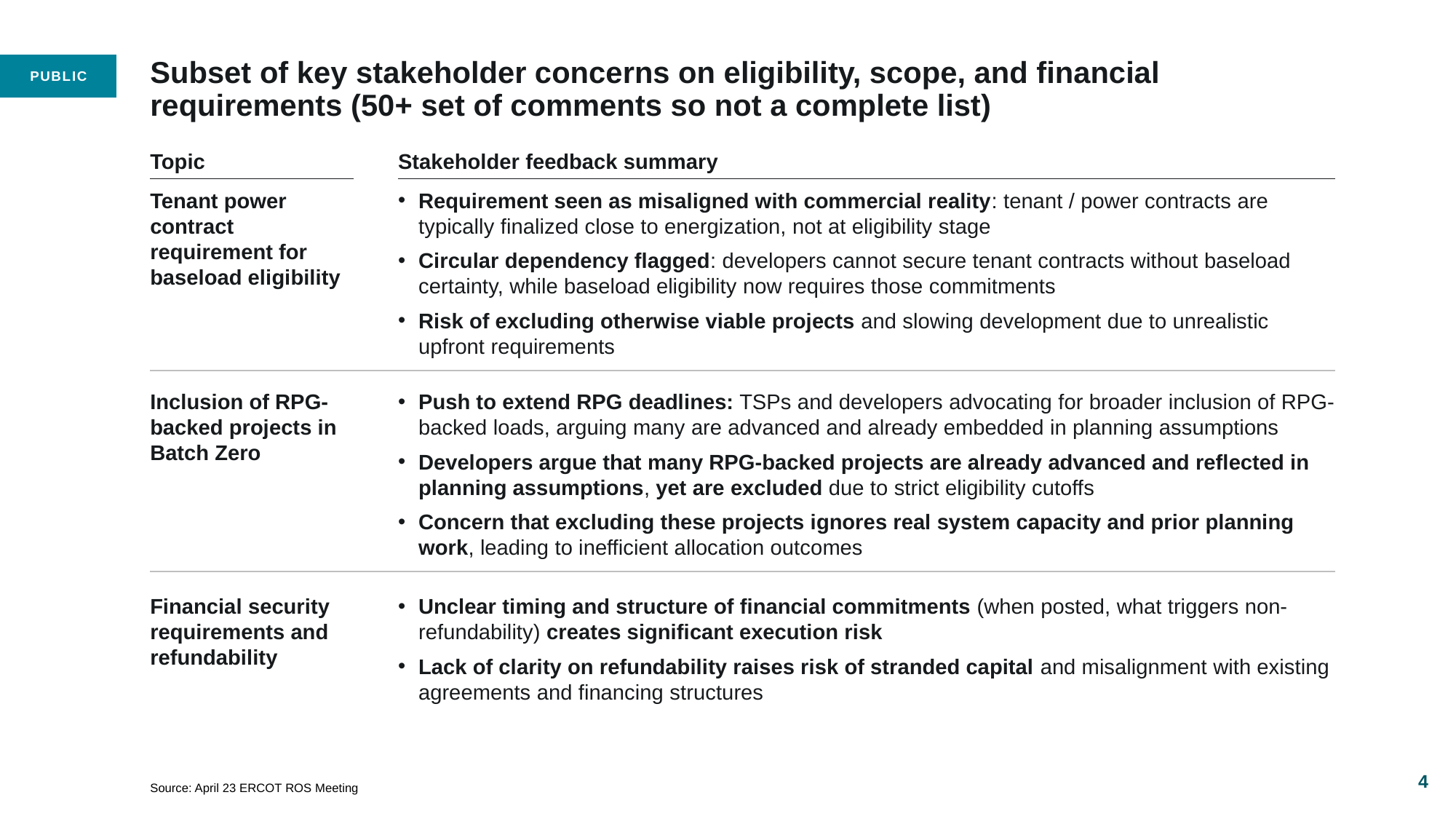

# Subset of key stakeholder concerns on eligibility, scope, and financial requirements (50+ set of comments so not a complete list)
Topic
Stakeholder feedback summary
Tenant power contract requirement for baseload eligibility
Requirement seen as misaligned with commercial reality: tenant / power contracts are typically finalized close to energization, not at eligibility stage
Circular dependency flagged: developers cannot secure tenant contracts without baseload certainty, while baseload eligibility now requires those commitments
Risk of excluding otherwise viable projects and slowing development due to unrealistic upfront requirements
Inclusion of RPG-backed projects in Batch Zero
Push to extend RPG deadlines: TSPs and developers advocating for broader inclusion of RPG-backed loads, arguing many are advanced and already embedded in planning assumptions
Developers argue that many RPG-backed projects are already advanced and reflected in planning assumptions, yet are excluded due to strict eligibility cutoffs
Concern that excluding these projects ignores real system capacity and prior planning work, leading to inefficient allocation outcomes
Financial security requirements and refundability
Unclear timing and structure of financial commitments (when posted, what triggers non-refundability) creates significant execution risk
Lack of clarity on refundability raises risk of stranded capital and misalignment with existing agreements and financing structures
4
Source: April 23 ERCOT ROS Meeting